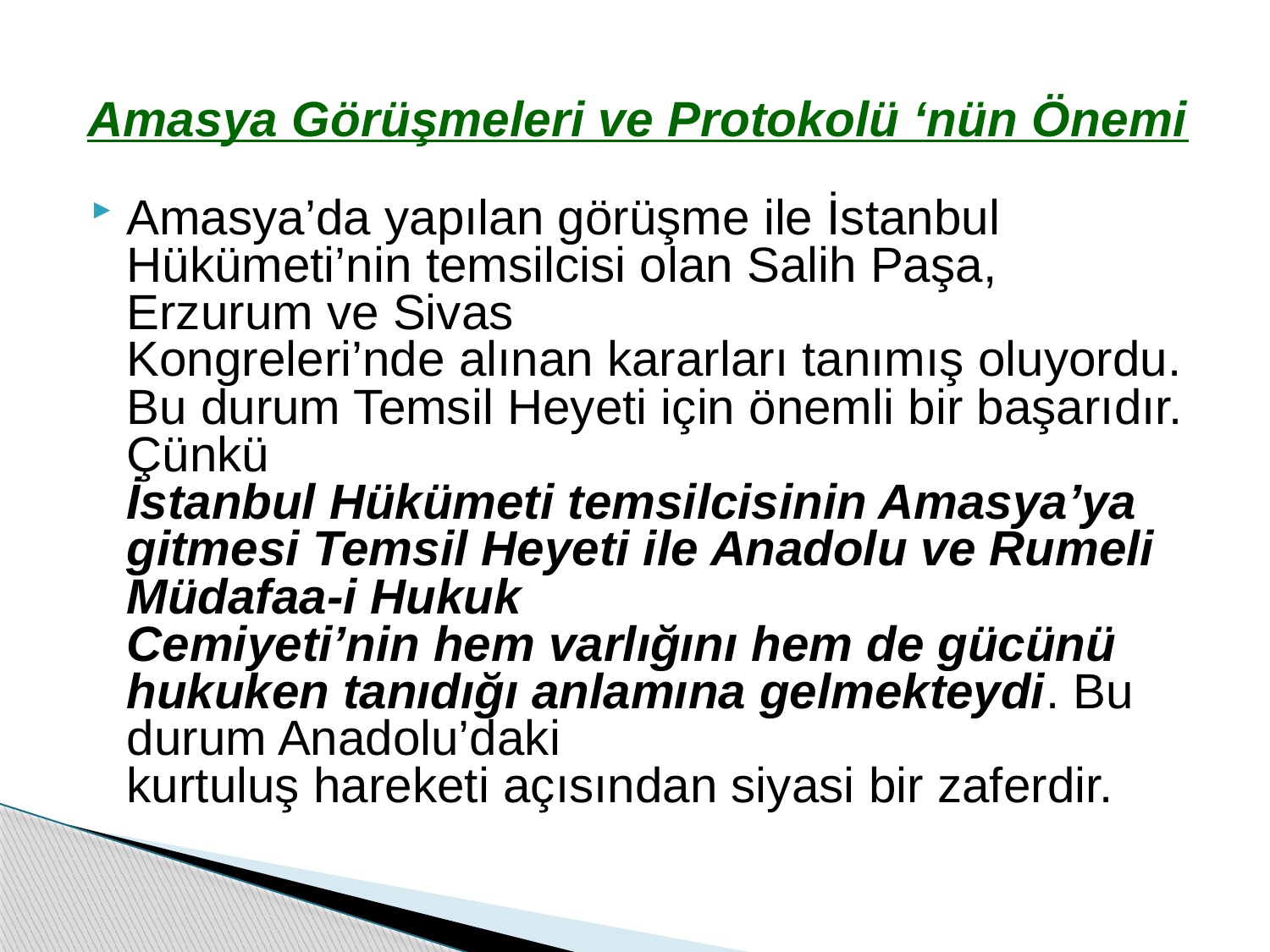

# Amasya Görüşmeleri ve Protokolü ‘nün Önemi
Amasya’da yapılan görüşme ile İstanbul Hükümeti’nin temsilcisi olan Salih Paşa, Erzurum ve Sivas
Kongreleri’nde alınan kararları tanımış oluyordu. Bu durum Temsil Heyeti için önemli bir başarıdır. Çünkü
İstanbul Hükümeti temsilcisinin Amasya’ya gitmesi Temsil Heyeti ile Anadolu ve Rumeli Müdafaa-i Hukuk
Cemiyeti’nin hem varlığını hem de gücünü hukuken tanıdığı anlamına gelmekteydi. Bu durum Anadolu’daki
kurtuluş hareketi açısından siyasi bir zaferdir.